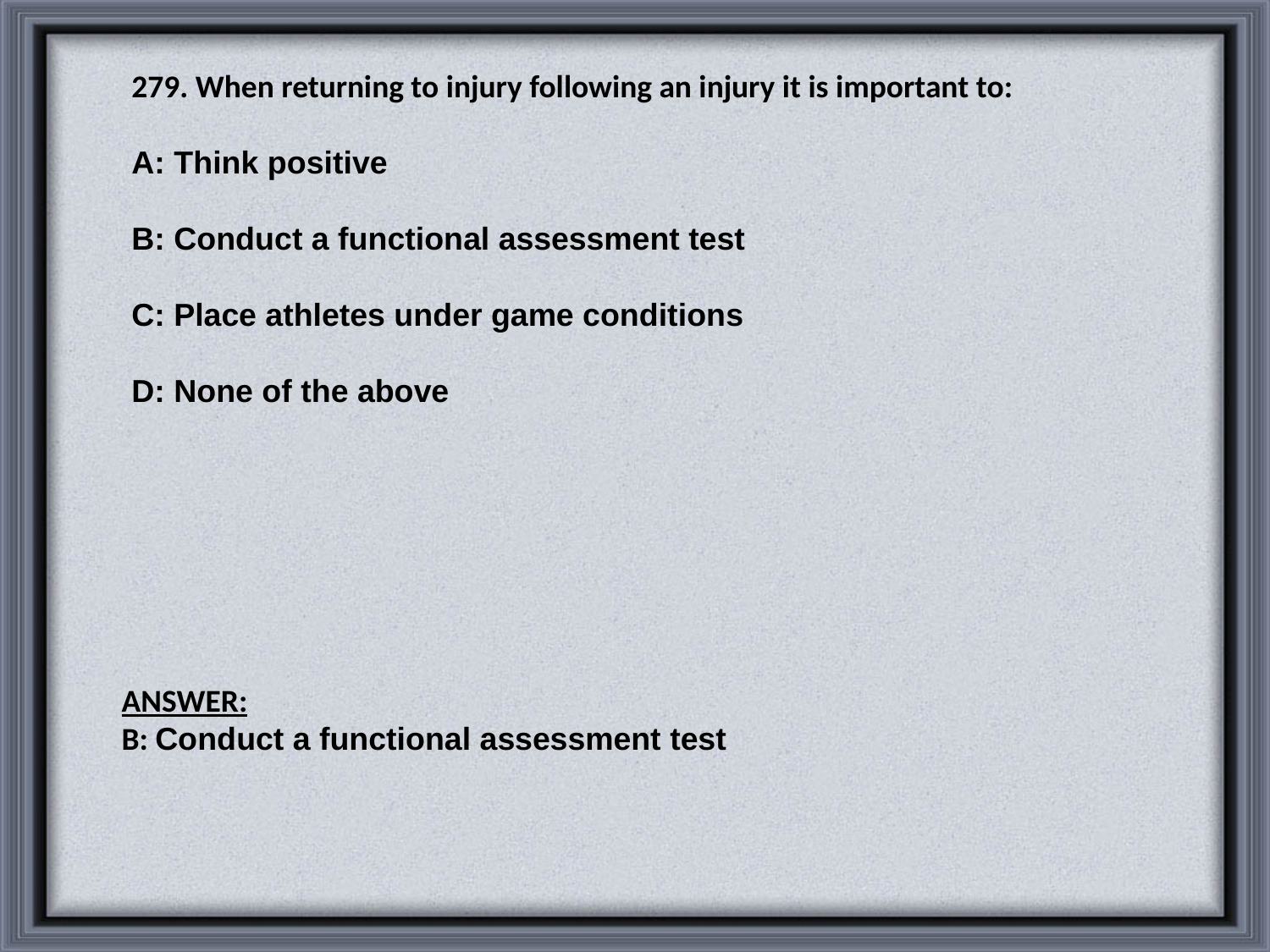

279. When returning to injury following an injury it is important to:

A: Think positive

B: Conduct a functional assessment test

C: Place athletes under game conditions

D: None of the above

ANSWER:
B: Conduct a functional assessment test